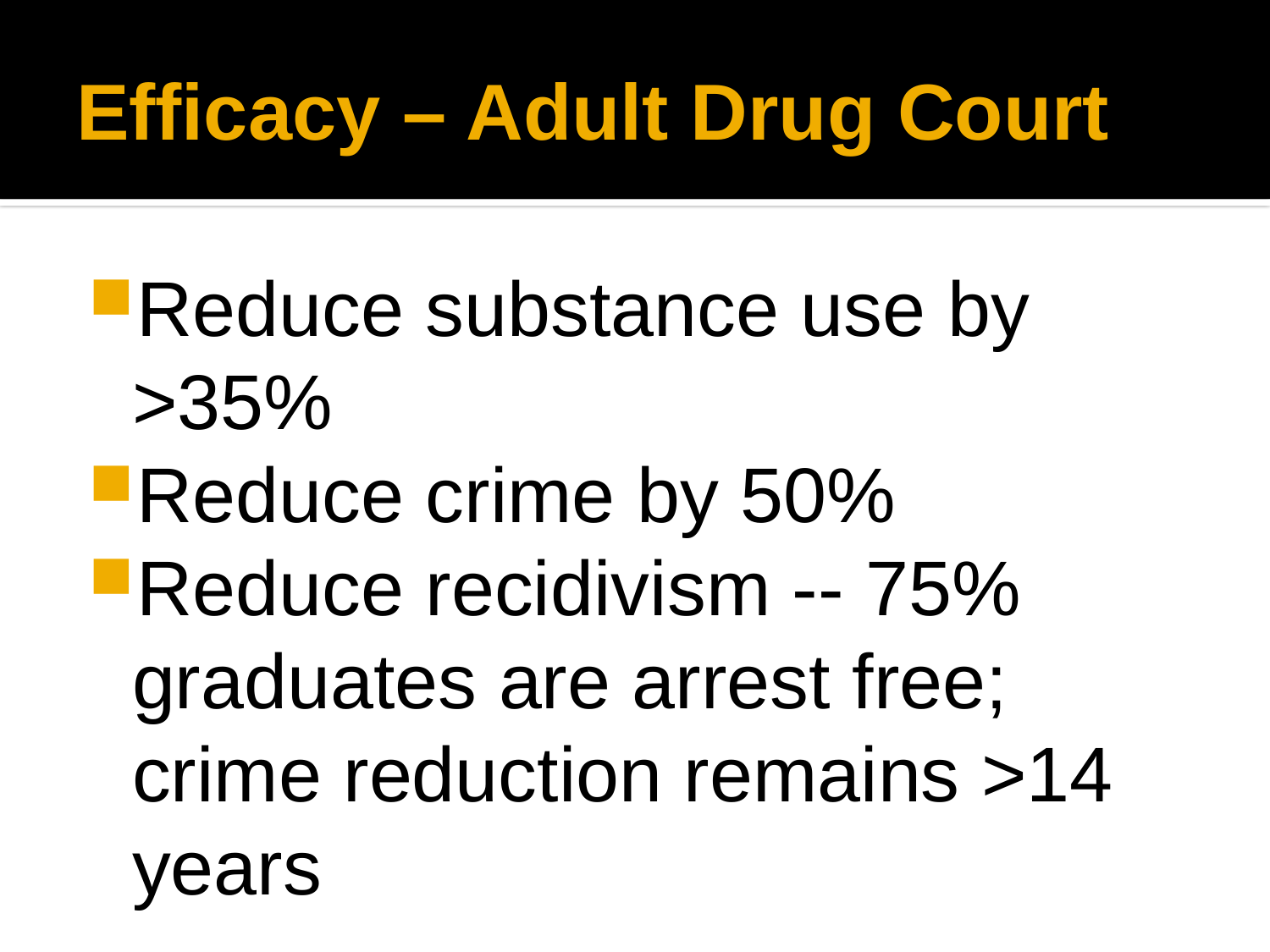

# Efficacy – Adult Drug Court
Reduce substance use by >35%
Reduce crime by 50%
Reduce recidivism -- 75% graduates are arrest free; crime reduction remains >14 years